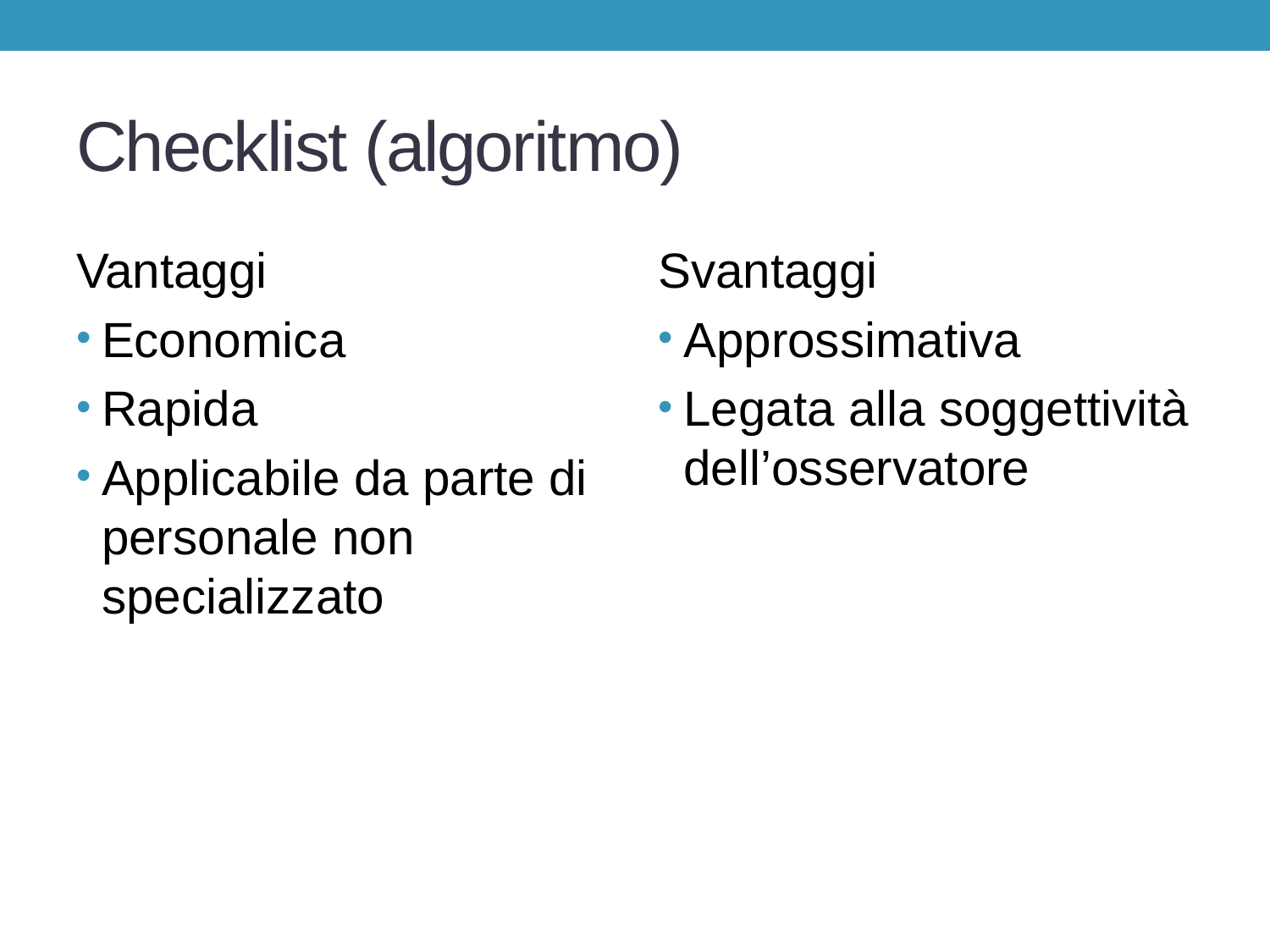

# Checklist (algoritmo)
Vantaggi
Economica
Rapida
Applicabile da parte di personale non specializzato
Svantaggi
Approssimativa
Legata alla soggettività dell’osservatore